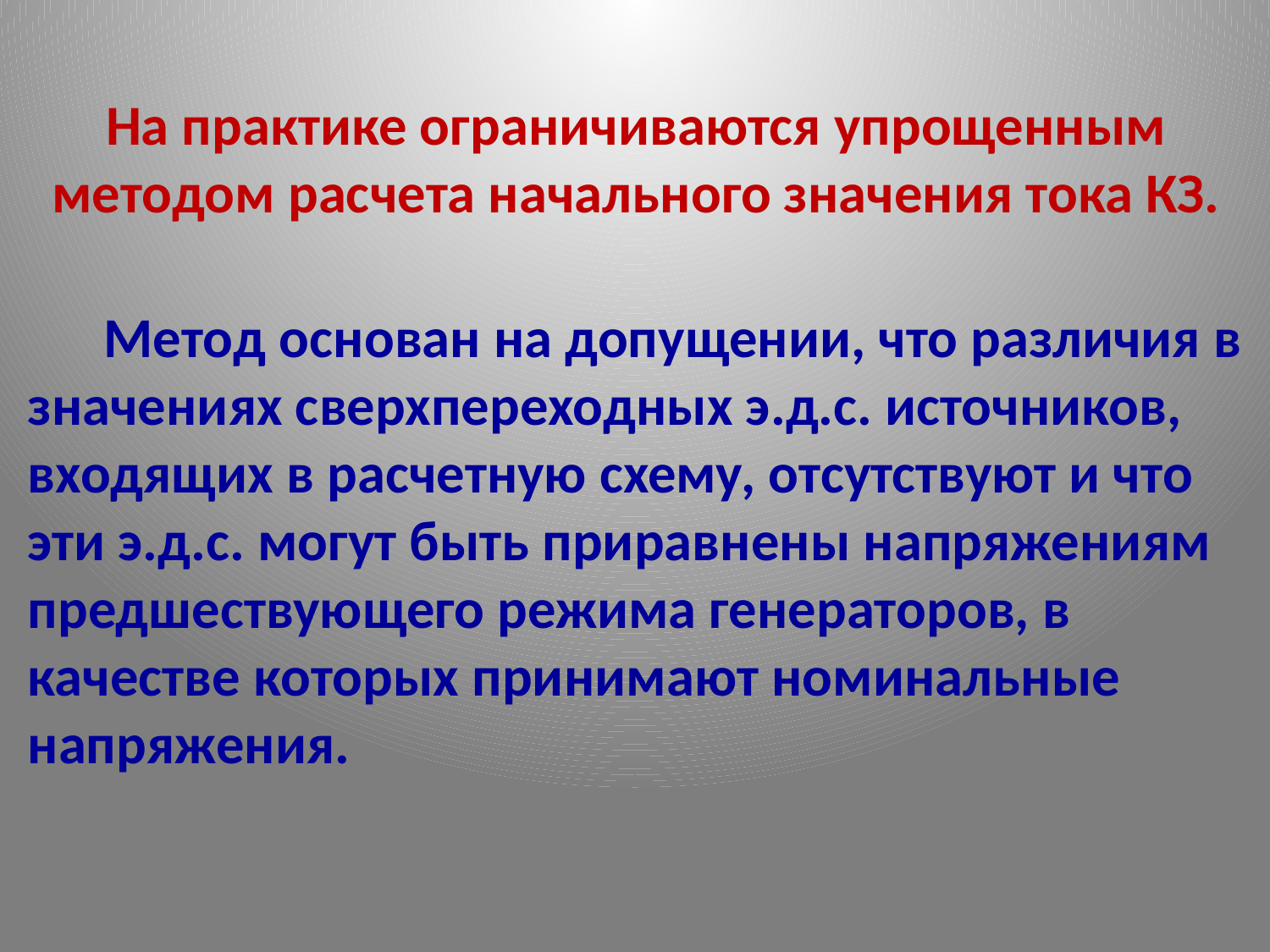

На практике ограничиваются упрощенным методом расчета начального значения тока КЗ.
# Метод основан на допущении, что различия в значениях сверхпереходных э.д.с. источников, входящих в расчетную схему, отсутствуют и что эти э.д.с. могут быть приравнены напряжениям предшествующего режима генераторов, в качестве которых принимают номинальные напряжения.